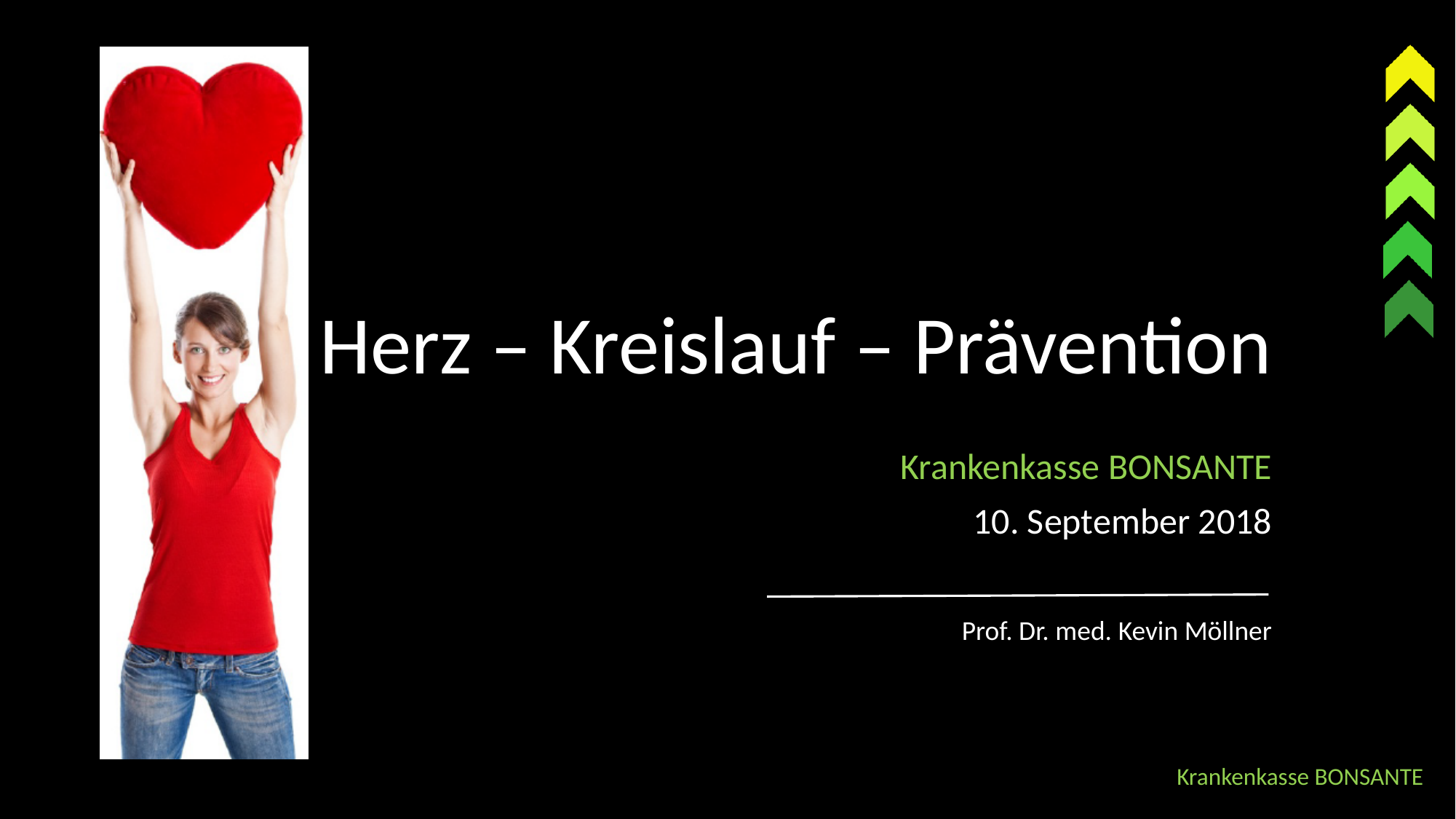

# Herz – Kreislauf – Prävention
Krankenkasse BONSANTE
10. September 2018

Prof. Dr. med. Kevin Möllner
Krankenkasse BONSANTE